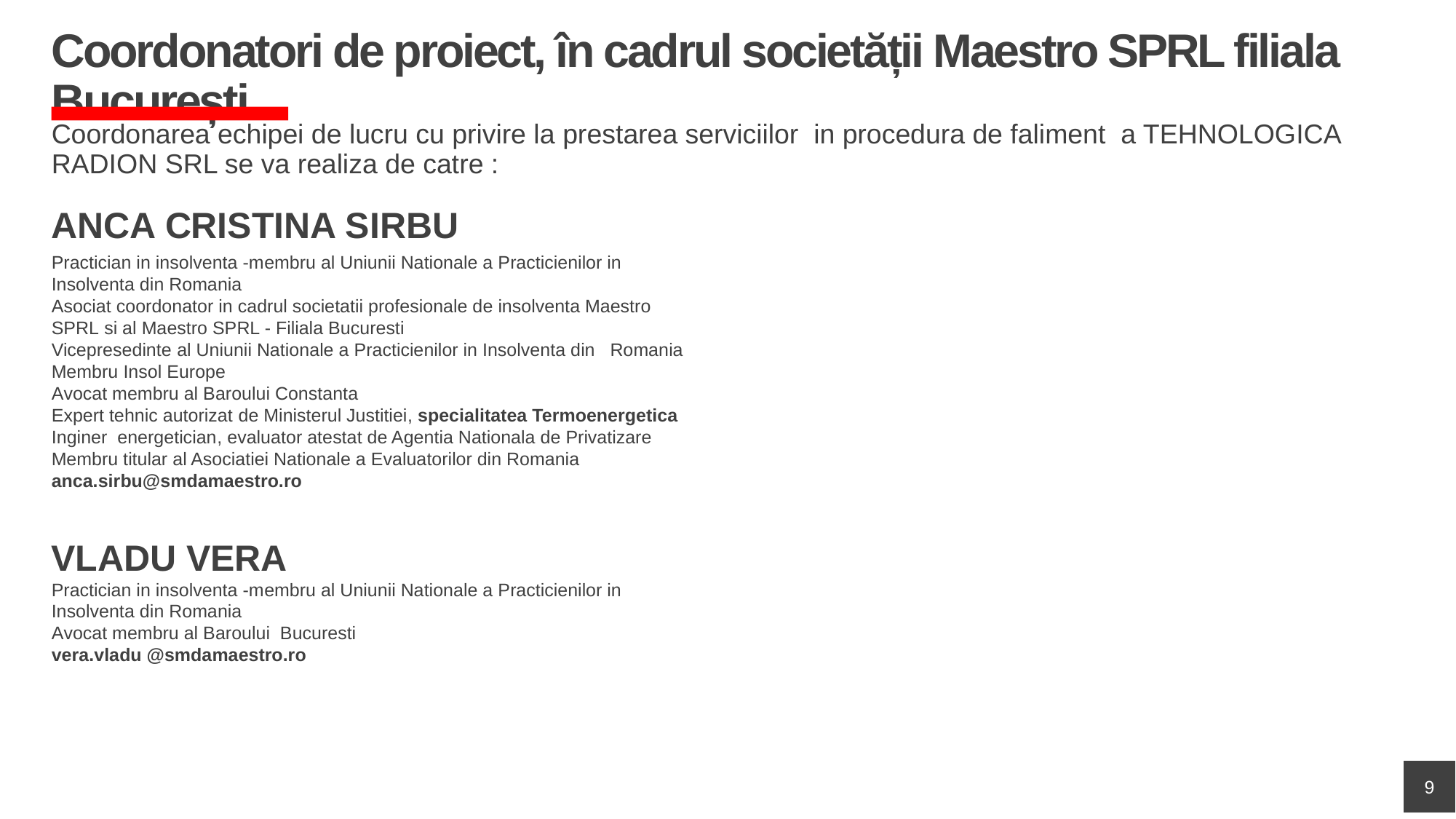

# Coordonatori de proiect, în cadrul societății Maestro SPRL filiala București

Coordonarea echipei de lucru cu privire la prestarea serviciilor  in procedura de faliment  a TEHNOLOGICA RADION SRL se va realiza de catre :

ANCA CRISTINA SIRBU

Practician in insolventa -membru al Uniunii Nationale a Practicienilor in Insolventa din Romania
Asociat coordonator in cadrul societatii profesionale de insolventa Maestro SPRL si al Maestro SPRL - Filiala Bucuresti
Vicepresedinte al Uniunii Nationale a Practicienilor in Insolventa din   Romania
Membru Insol Europe
Avocat membru al Baroului Constanta
Expert tehnic autorizat de Ministerul Justitiei, specialitatea Termoenergetica
Inginer  energetician, evaluator atestat de Agentia Nationala de Privatizare
Membru titular al Asociatiei Nationale a Evaluatorilor din Romania
anca.sirbu@smdamaestro.ro

VLADU VERA
Practician in insolventa -membru al Uniunii Nationale a Practicienilor in Insolventa din Romania
Avocat membru al Baroului  Bucuresti
vera.vladu @smdamaestro.ro
9